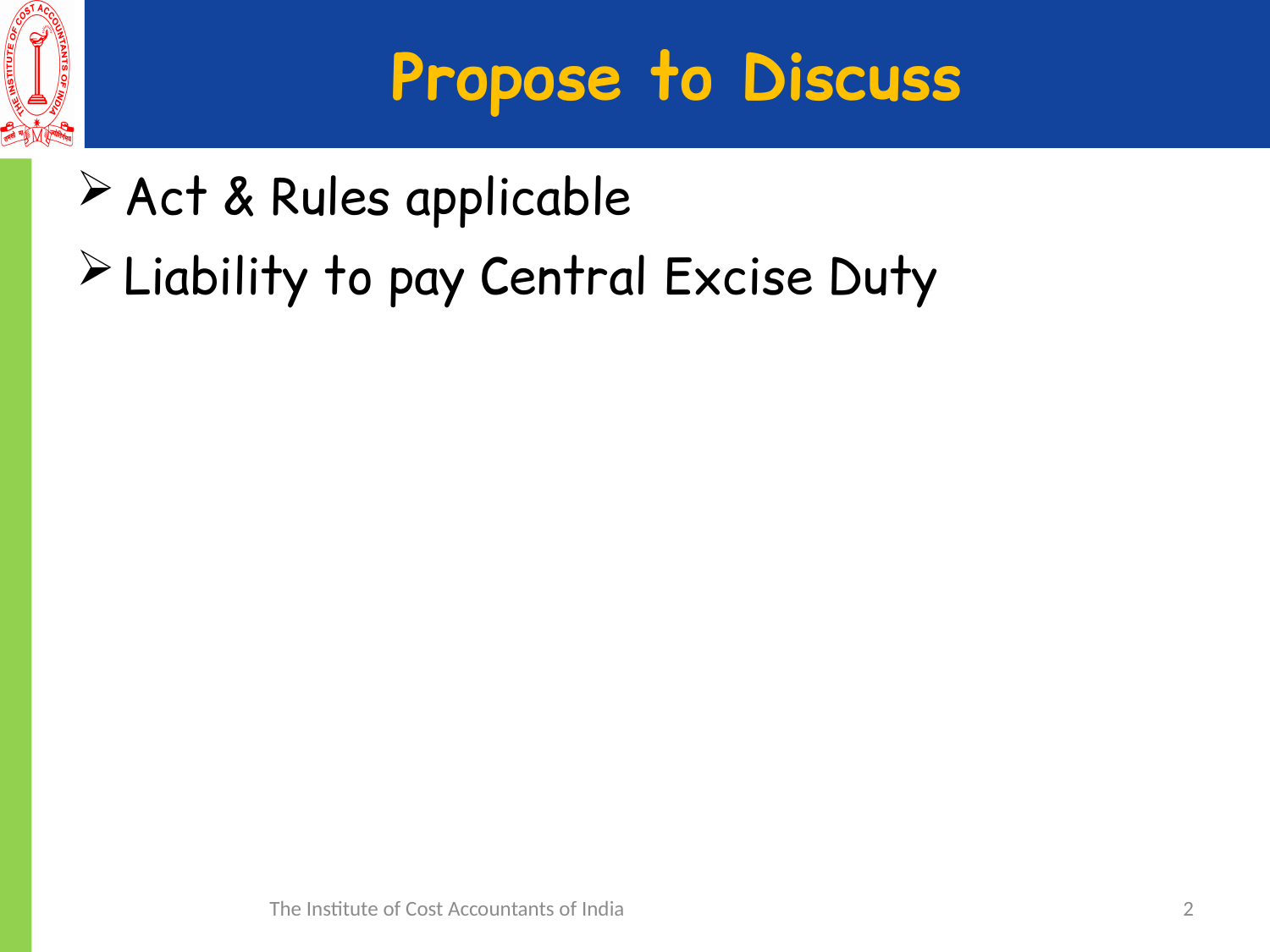

# Propose to Discuss
Act & Rules applicable
Liability to pay Central Excise Duty
The Institute of Cost Accountants of India
2